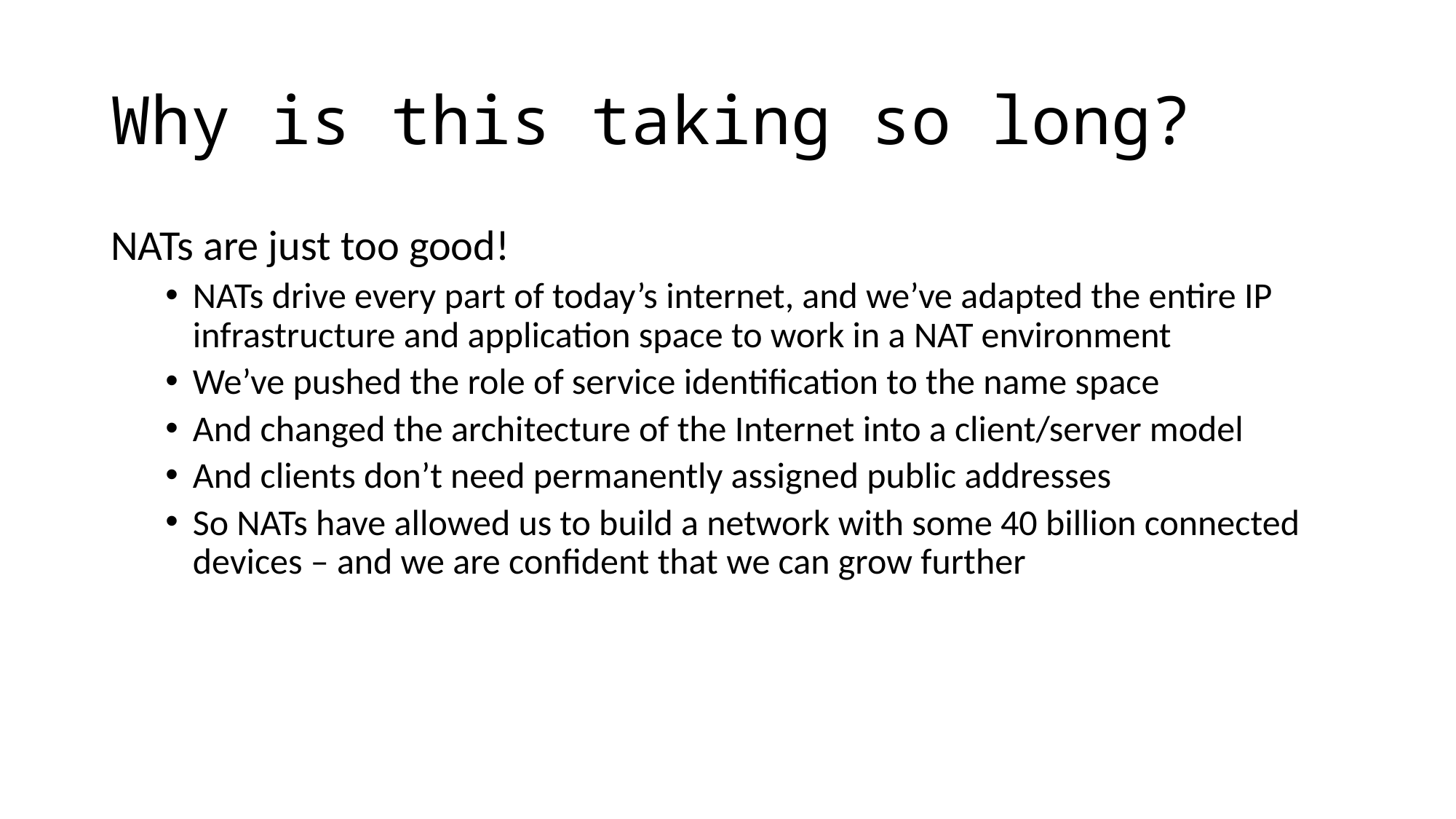

# Why is this taking so long?
NATs are just too good!
NATs drive every part of today’s internet, and we’ve adapted the entire IP infrastructure and application space to work in a NAT environment
We’ve pushed the role of service identification to the name space
And changed the architecture of the Internet into a client/server model
And clients don’t need permanently assigned public addresses
So NATs have allowed us to build a network with some 40 billion connected devices – and we are confident that we can grow further